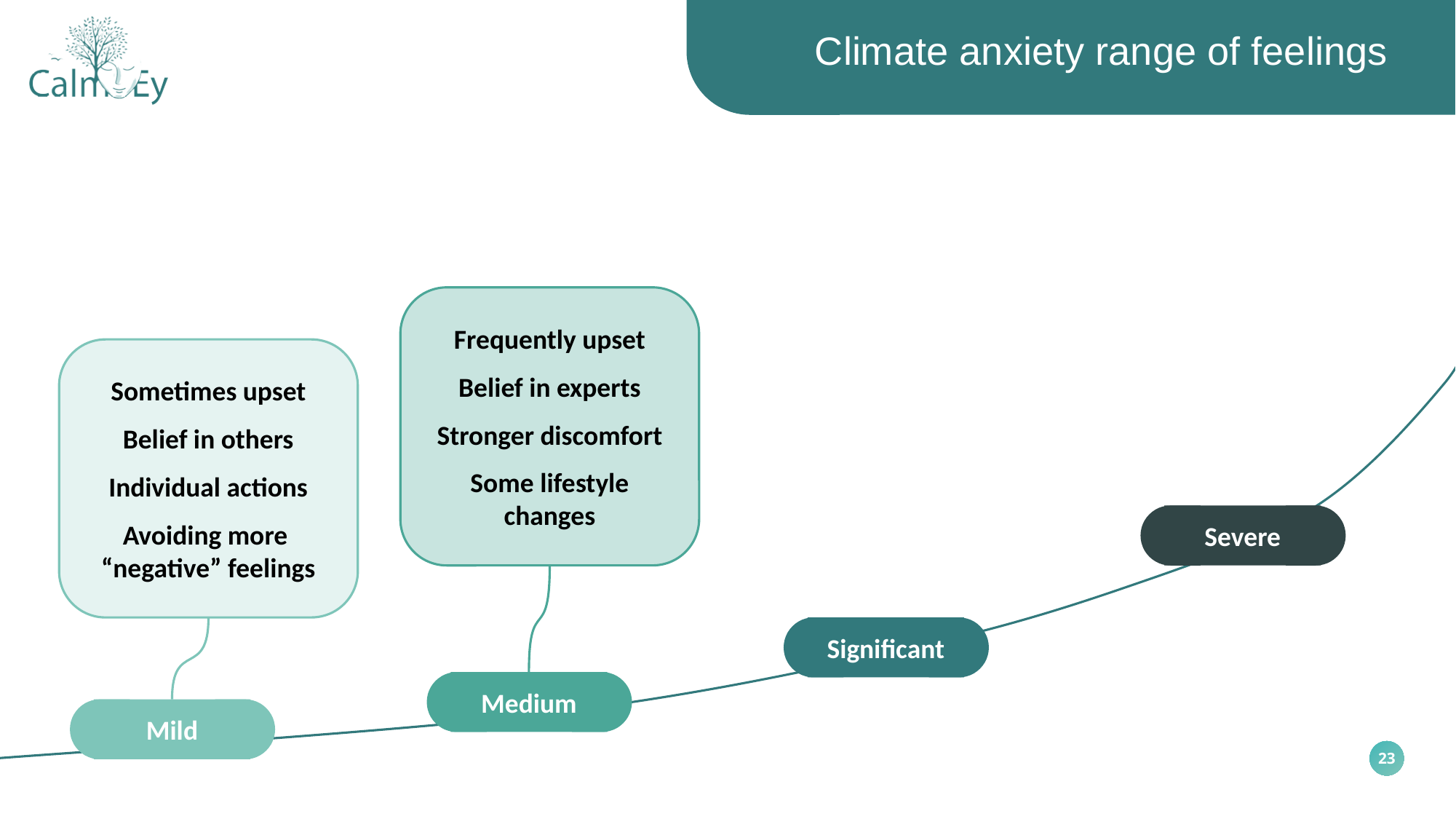

Climate anxiety range of feelings
Frequently upset
Belief in experts
Stronger discomfort
Some lifestyle changes

Sometimes upset
Belief in others
Individual actions
Avoiding more
“negative” feelings

Severe

Significant

Medium

Mild